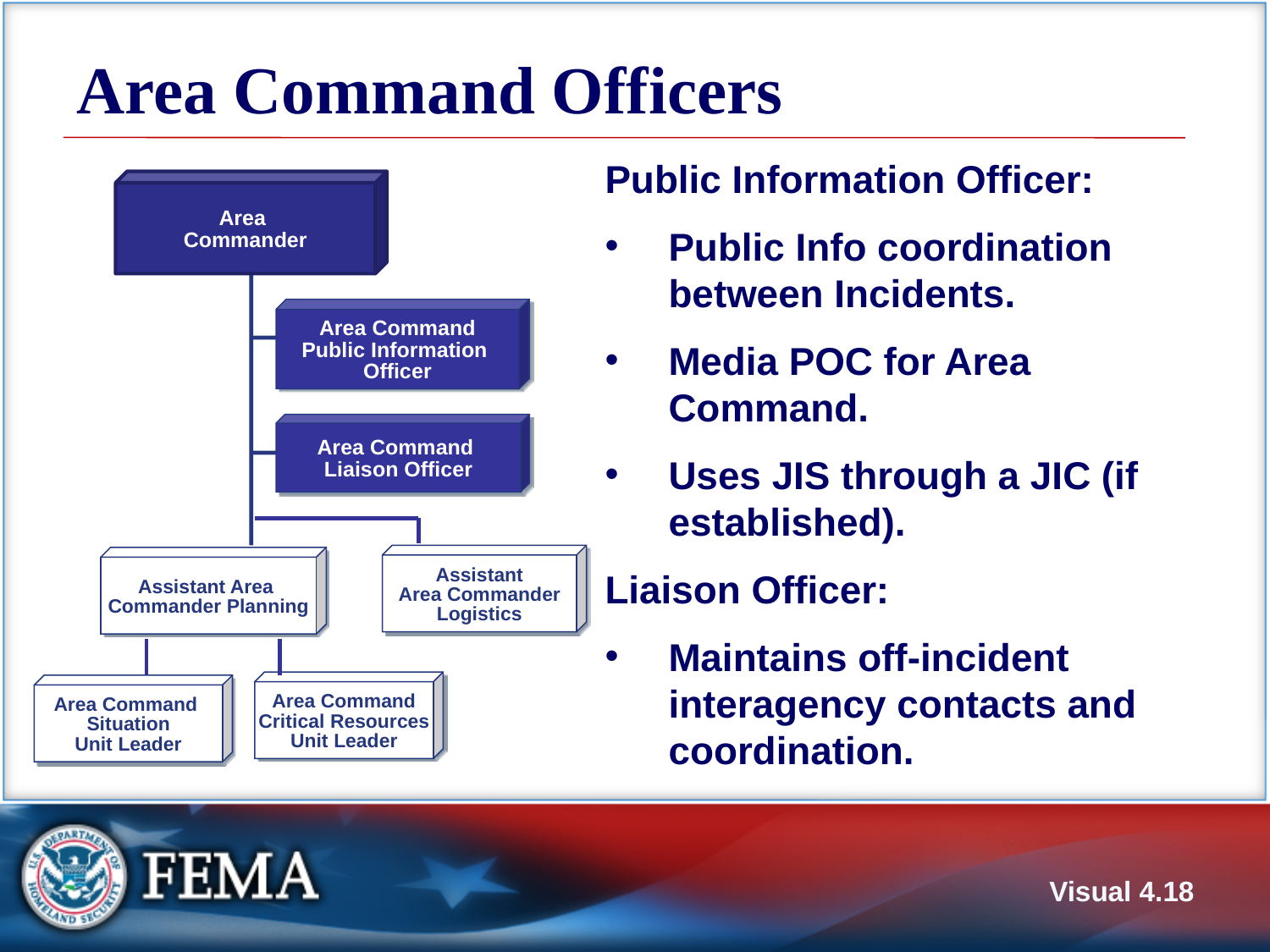

# Area Command Officers
Public Information Officer:
Public Info coordination between Incidents.
Media POC for Area Command.
Uses JIS through a JIC (if established).
Liaison Officer:
Maintains off-incident interagency contacts and coordination.
Area
Commander

Area Command
Public Information
Officer

Area Command
Liaison Officer

Assistant
Area Commander
Logistics
Assistant Area
Commander Planning
Area Command
Critical Resources
Unit Leader
Area Command
Situation
Unit Leader
Visual 4.18